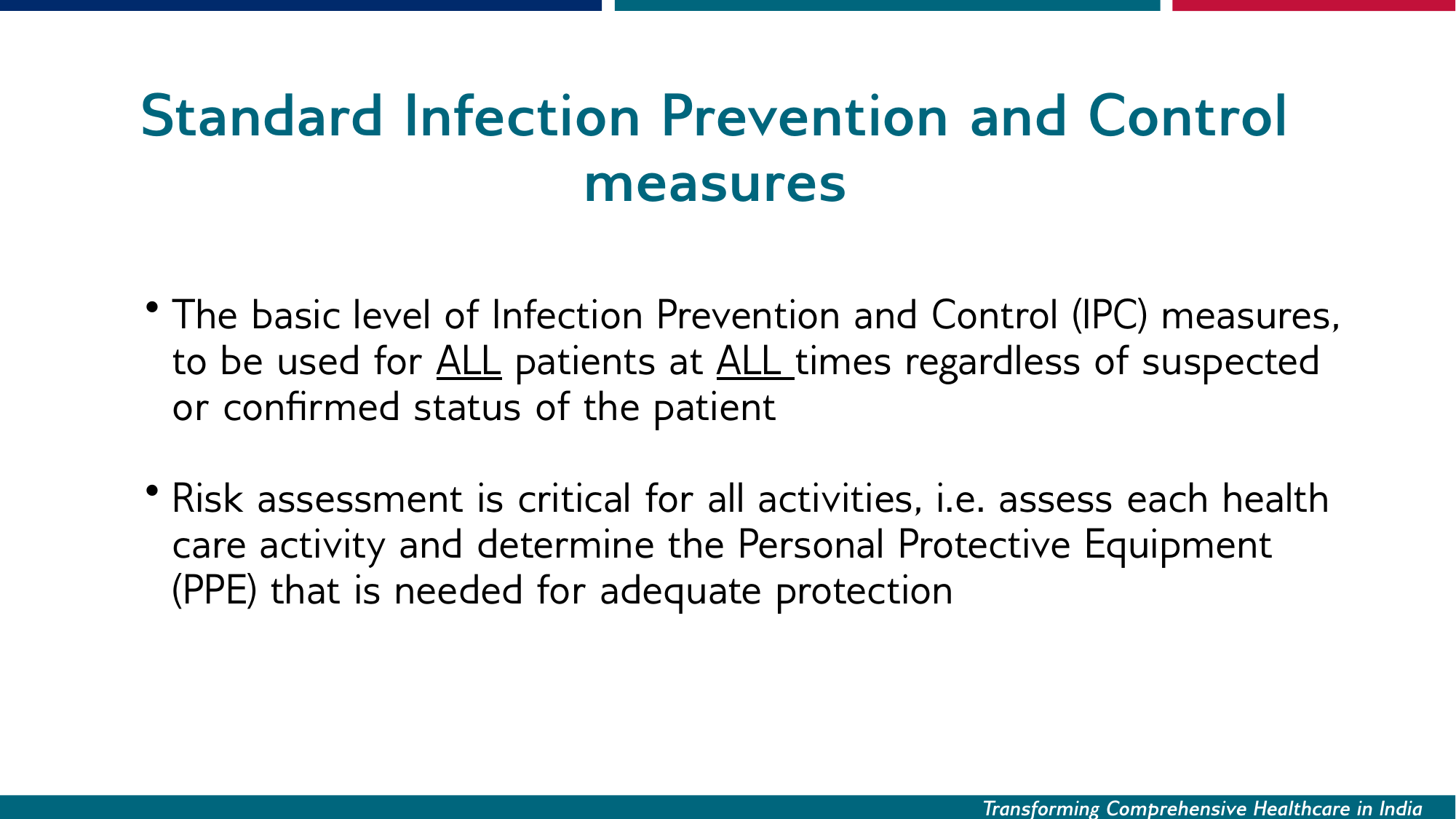

# Standard Infection Prevention and Control measures
The basic level of Infection Prevention and Control (IPC) measures, to be used for ALL patients at ALL times regardless of suspected or confirmed status of the patient

Risk assessment is critical for all activities, i.e. assess each health care activity and determine the Personal Protective Equipment (PPE) that is needed for adequate protection